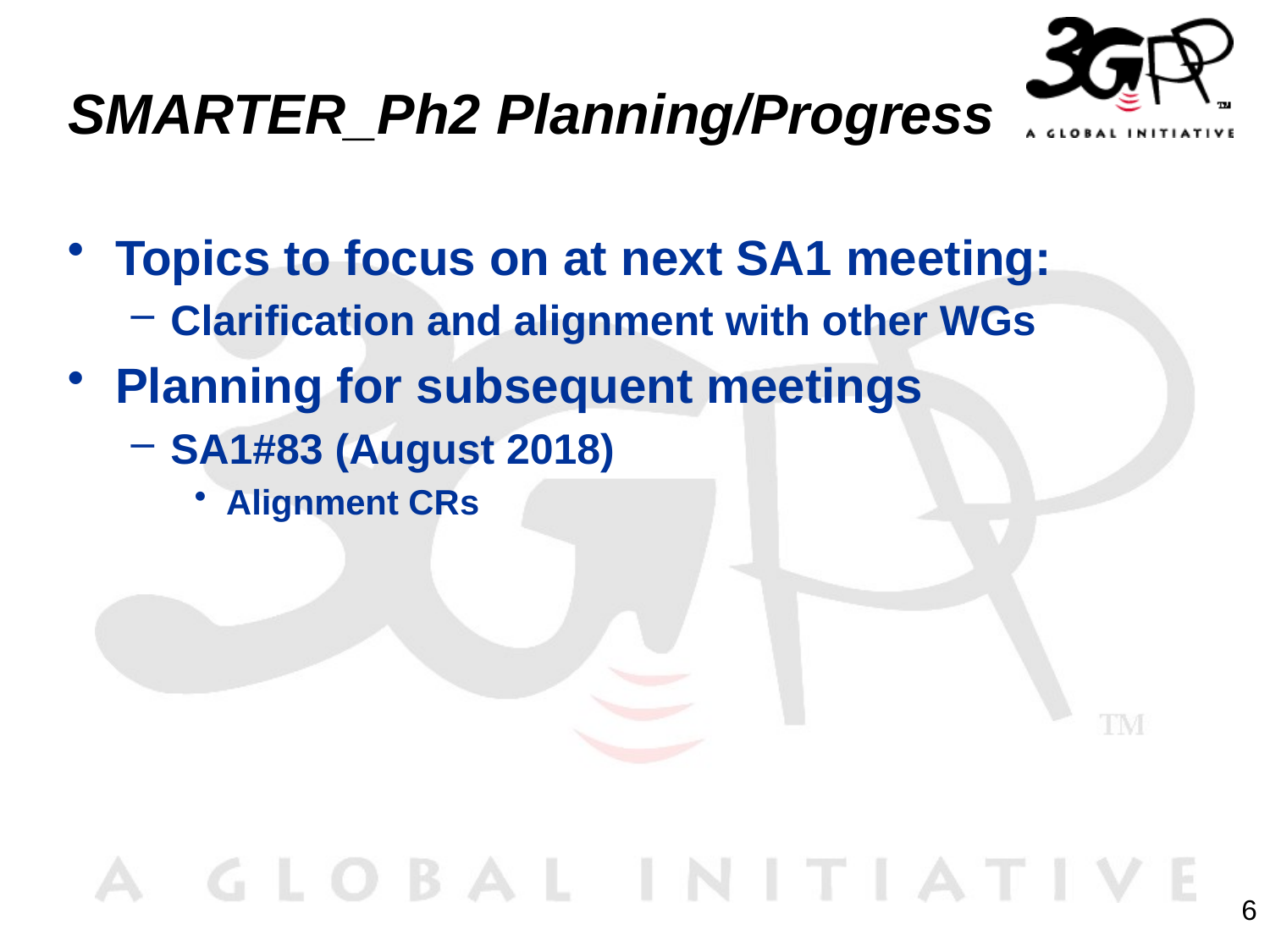

# SMARTER_Ph2 Planning/Progress

Topics to focus on at next SA1 meeting:
Clarification and alignment with other WGs
Planning for subsequent meetings
SA1#83 (August 2018)
Alignment CRs
6